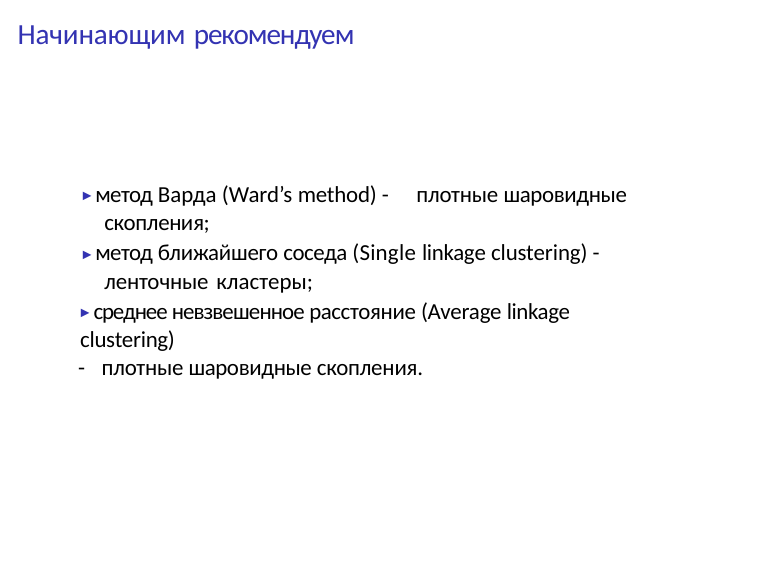

# Начинающим рекомендуем
► метод Варда (Ward’s method) - плотные шаровидные  скопления;
► метод ближайшего соседа (Single linkage clustering) -  ленточные кластеры;
► среднее невзвешенное расстояние (Average linkage clustering)
- плотные шаровидные скопления.